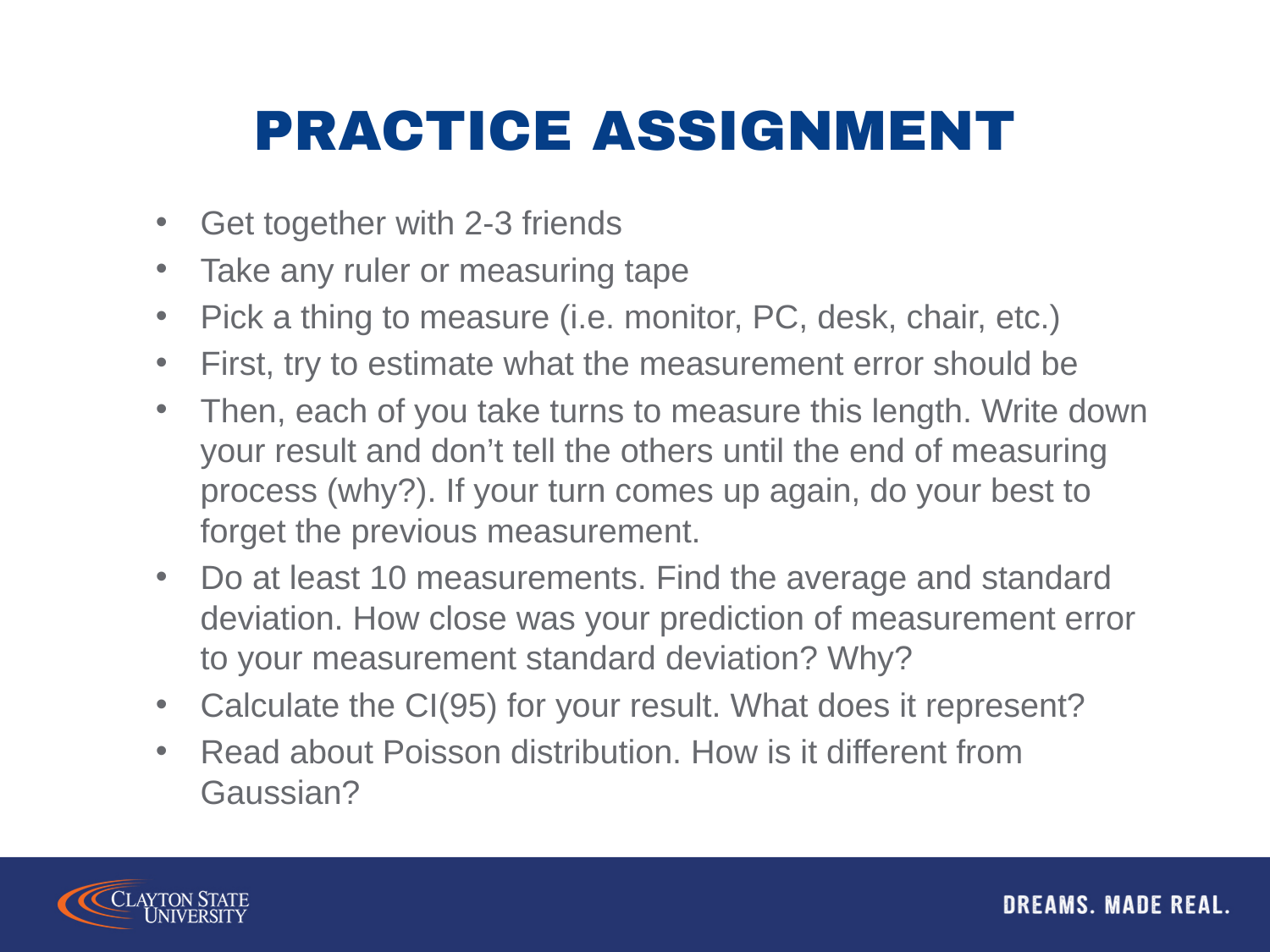

# Practice assignment
Get together with 2-3 friends
Take any ruler or measuring tape
Pick a thing to measure (i.e. monitor, PC, desk, chair, etc.)
First, try to estimate what the measurement error should be
Then, each of you take turns to measure this length. Write down your result and don’t tell the others until the end of measuring process (why?). If your turn comes up again, do your best to forget the previous measurement.
Do at least 10 measurements. Find the average and standard deviation. How close was your prediction of measurement error to your measurement standard deviation? Why?
Calculate the CI(95) for your result. What does it represent?
Read about Poisson distribution. How is it different from Gaussian?